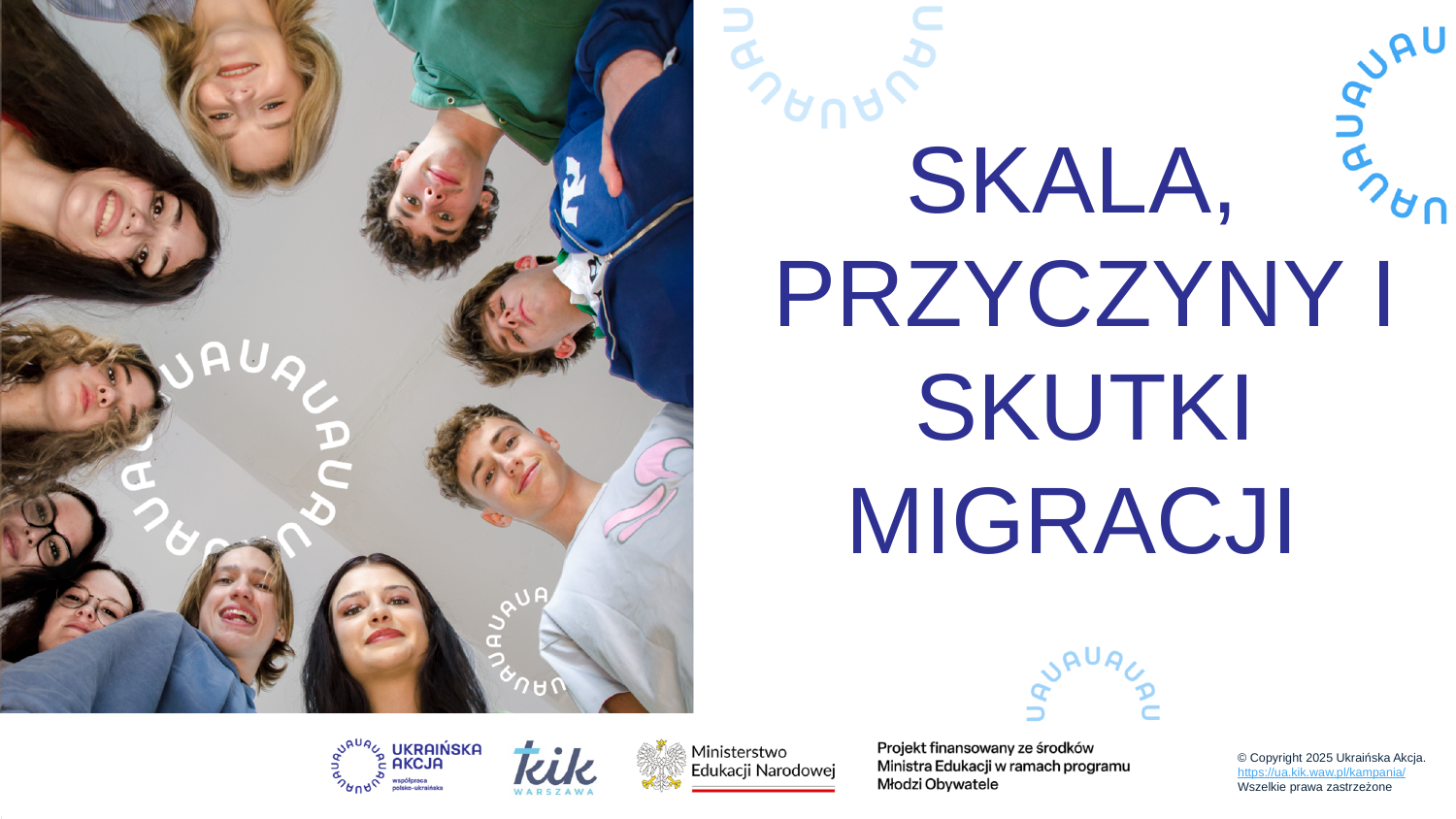

# SKALA, PRZYCZYNY I SKUTKI MIGRACJI
© Copyright 2025 Ukraińska Akcja. https://ua.kik.waw.pl/kampania/
Wszelkie prawa zastrzeżone